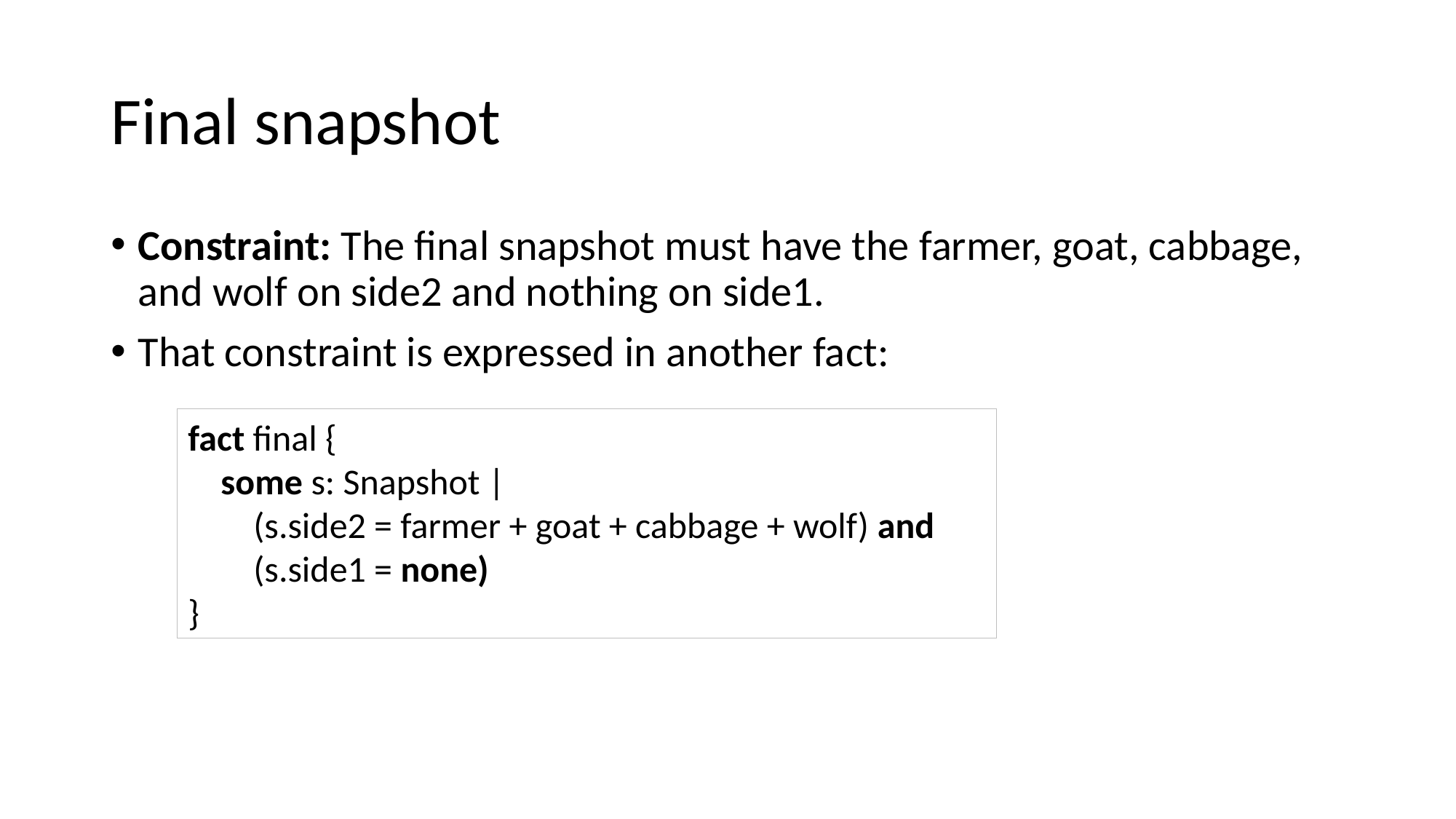

# Final snapshot
Constraint: The final snapshot must have the farmer, goat, cabbage, and wolf on side2 and nothing on side1.
That constraint is expressed in another fact:
fact final {
    some s: Snapshot |
        (s.side2 = farmer + goat + cabbage + wolf) and
        (s.side1 = none)
}